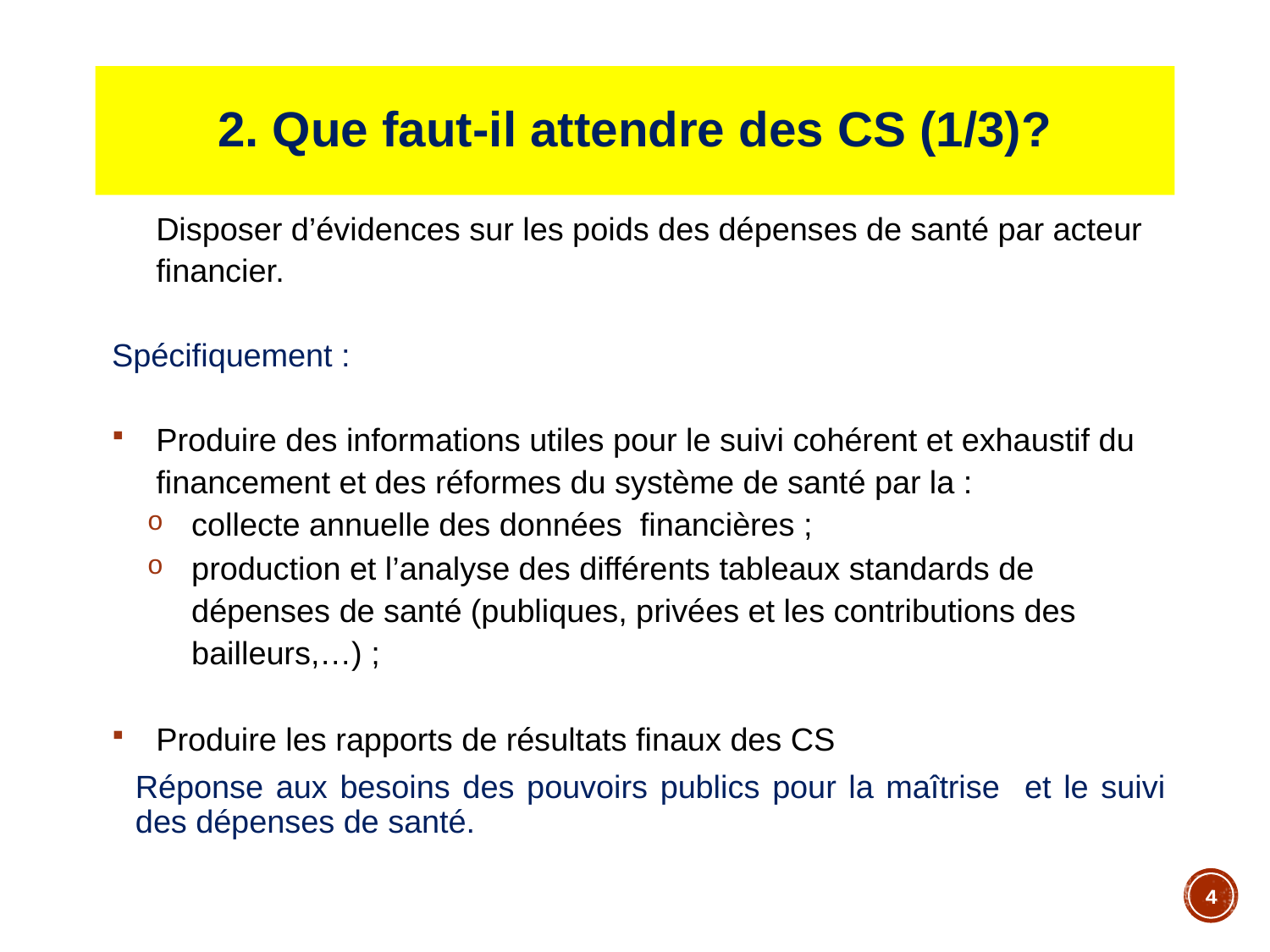

# 2. Que faut-il attendre des CS (1/3)?
	Disposer d’évidences sur les poids des dépenses de santé par acteur financier.

Spécifiquement :

Produire des informations utiles pour le suivi cohérent et exhaustif du financement et des réformes du système de santé par la :
collecte annuelle des données  financières ;
production et l’analyse des différents tableaux standards de dépenses de santé (publiques, privées et les contributions des bailleurs,…) ;

Produire les rapports de résultats finaux des CS
	Réponse aux besoins des pouvoirs publics pour la maîtrise  et le suivi des dépenses de santé.

4